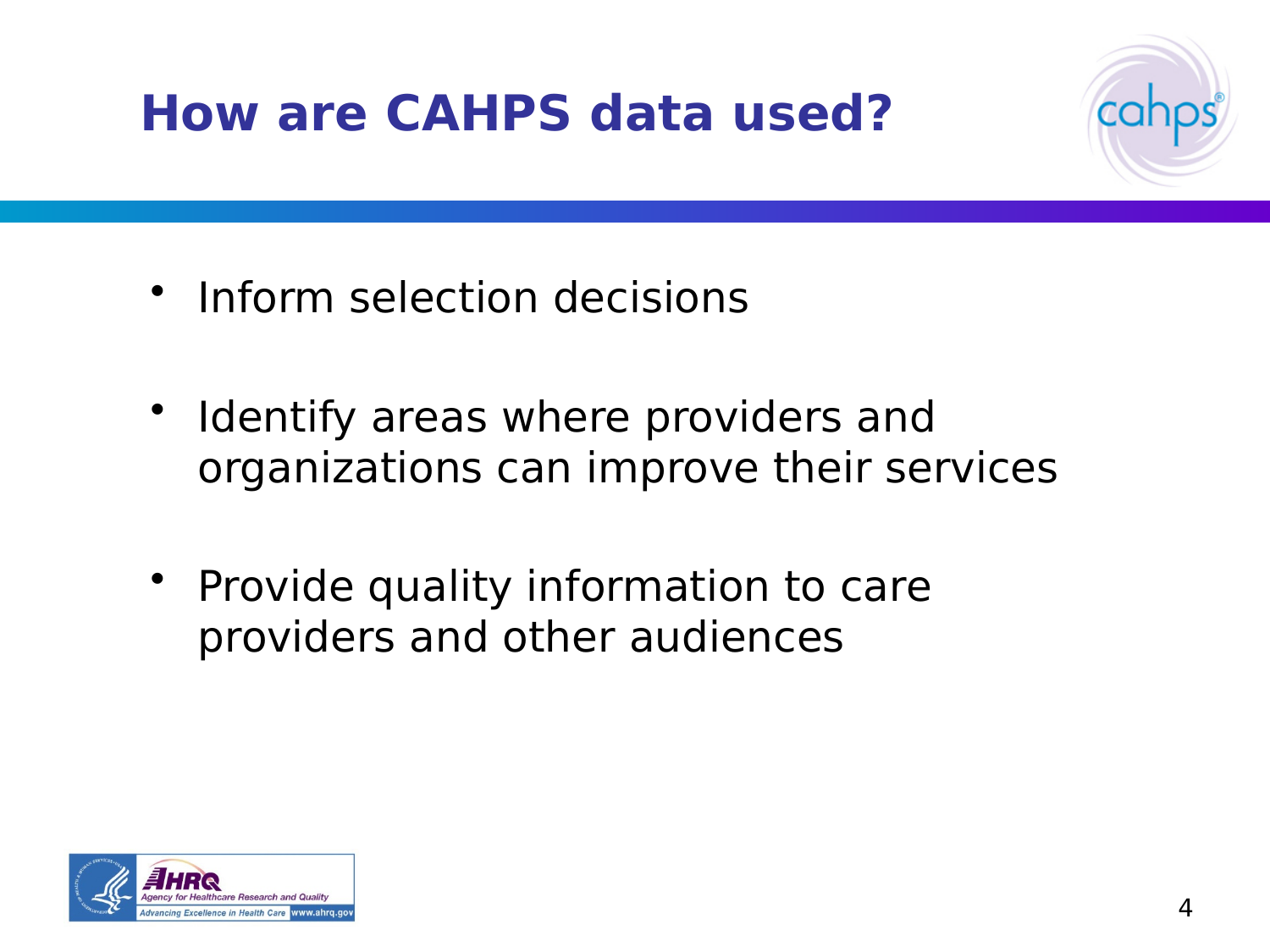

# How are CAHPS data used?

Inform selection decisions

Identify areas where providers and organizations can improve their services

Provide quality information to care providers and other audiences

4